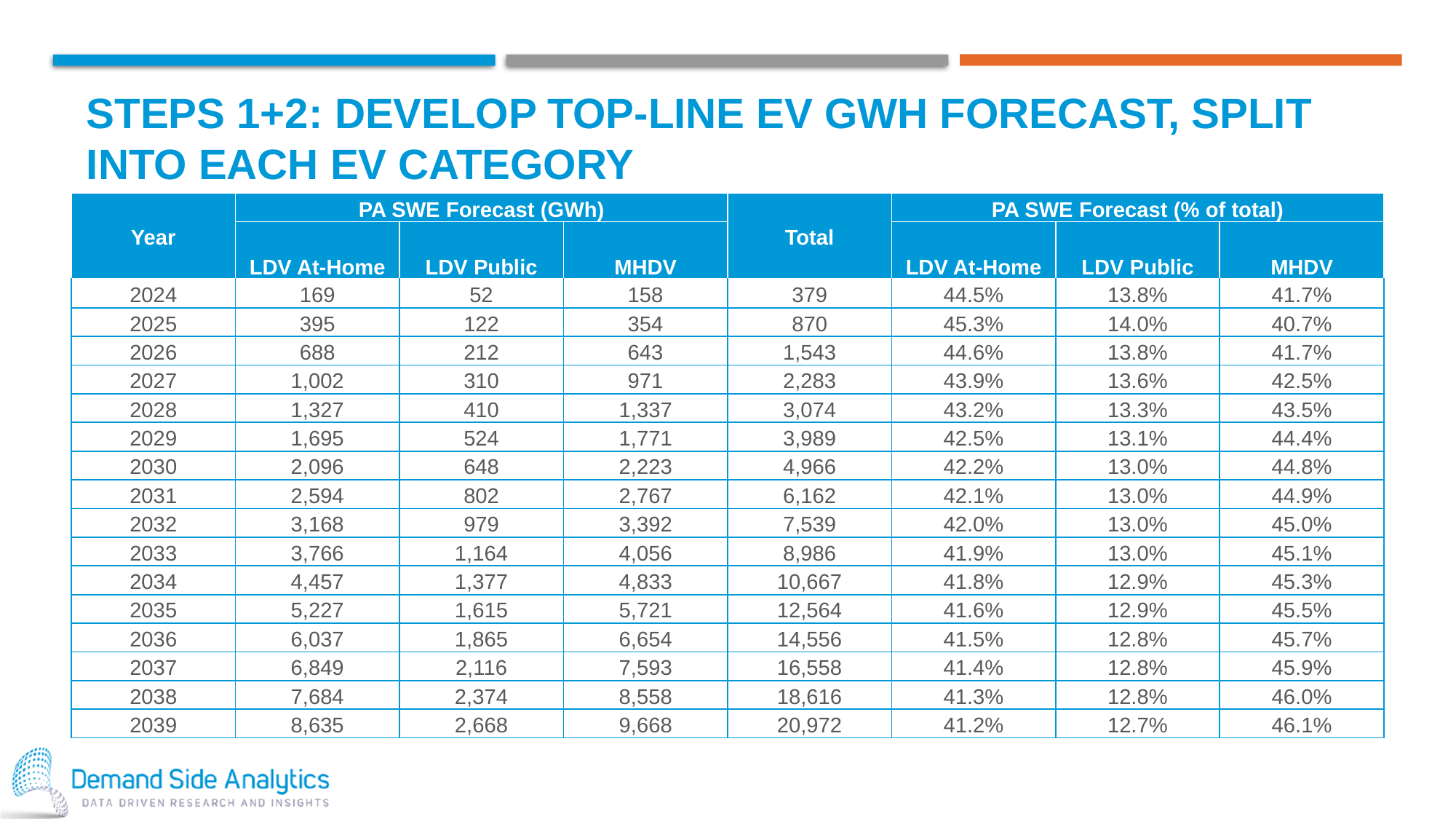

# Steps 1+2: develop top-line ev GWh forecast, split into each EV CATEGORY

| Year | PA SWE Forecast (GWh) |  |  | Total | PA SWE Forecast (% of total) |  |  |
| --- | --- | --- | --- | --- | --- | --- | --- |
|  | LDV At-Home | LDV Public | MHDV |  | LDV At-Home | LDV Public | MHDV |
| 2024 | 169 | 52 | 158 | 379 | 44.5% | 13.8% | 41.7% |
| 2025 | 395 | 122 | 354 | 870 | 45.3% | 14.0% | 40.7% |
| 2026 | 688 | 212 | 643 | 1,543 | 44.6% | 13.8% | 41.7% |
| 2027 | 1,002 | 310 | 971 | 2,283 | 43.9% | 13.6% | 42.5% |
| 2028 | 1,327 | 410 | 1,337 | 3,074 | 43.2% | 13.3% | 43.5% |
| 2029 | 1,695 | 524 | 1,771 | 3,989 | 42.5% | 13.1% | 44.4% |
| 2030 | 2,096 | 648 | 2,223 | 4,966 | 42.2% | 13.0% | 44.8% |
| 2031 | 2,594 | 802 | 2,767 | 6,162 | 42.1% | 13.0% | 44.9% |
| 2032 | 3,168 | 979 | 3,392 | 7,539 | 42.0% | 13.0% | 45.0% |
| 2033 | 3,766 | 1,164 | 4,056 | 8,986 | 41.9% | 13.0% | 45.1% |
| 2034 | 4,457 | 1,377 | 4,833 | 10,667 | 41.8% | 12.9% | 45.3% |
| 2035 | 5,227 | 1,615 | 5,721 | 12,564 | 41.6% | 12.9% | 45.5% |
| 2036 | 6,037 | 1,865 | 6,654 | 14,556 | 41.5% | 12.8% | 45.7% |
| 2037 | 6,849 | 2,116 | 7,593 | 16,558 | 41.4% | 12.8% | 45.9% |
| 2038 | 7,684 | 2,374 | 8,558 | 18,616 | 41.3% | 12.8% | 46.0% |
| 2039 | 8,635 | 2,668 | 9,668 | 20,972 | 41.2% | 12.7% | 46.1% |